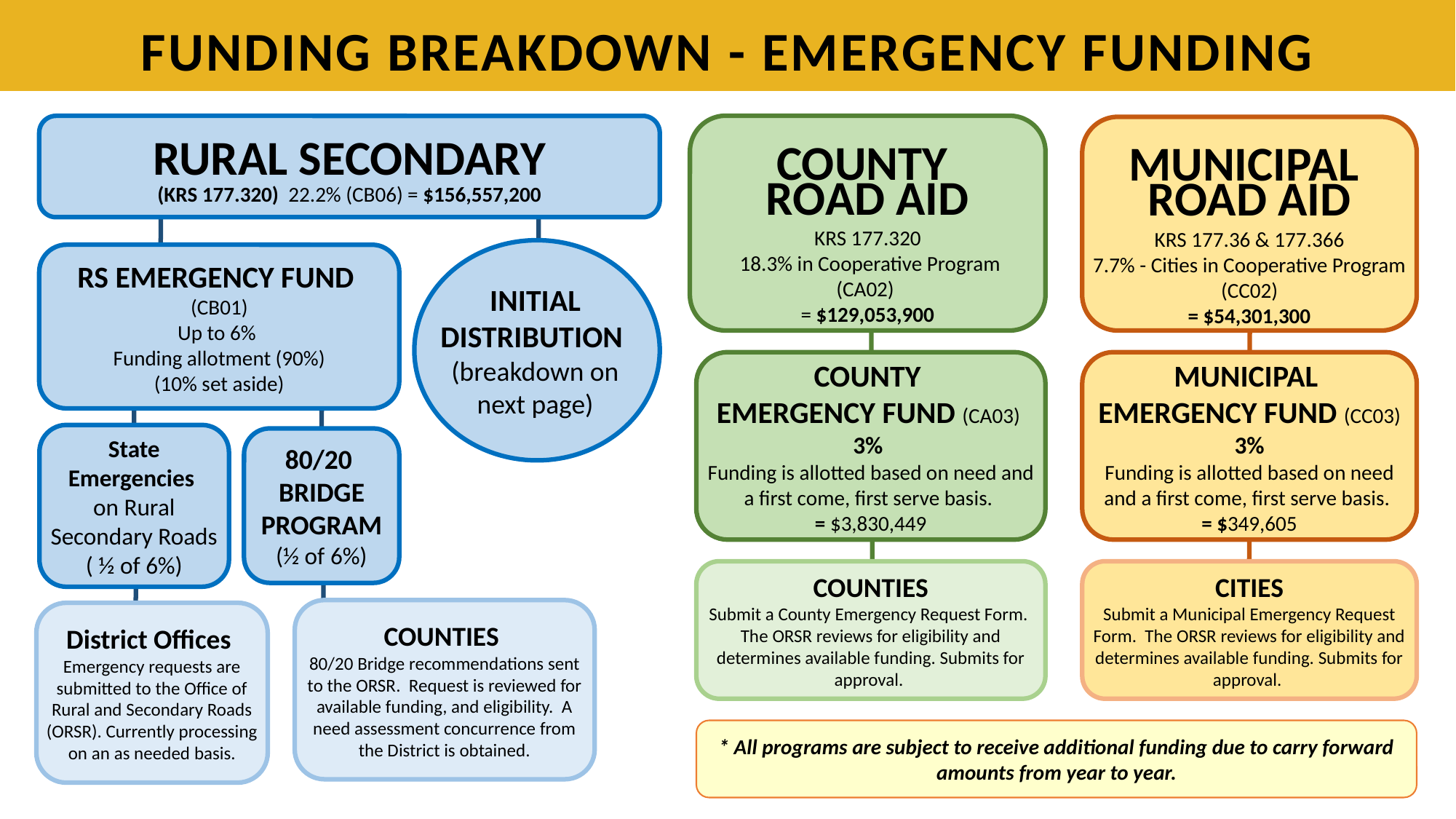

# FUNDING BREAKDOWN - EMERGENCY FUNDING
COUNTY
ROAD AID
KRS 177.320
 18.3% in Cooperative Program (CA02)
= $129,053,900
RURAL SECONDARY
(KRS 177.320)  22.2% (CB06) = $156,557,200
MUNICIPAL
ROAD AID
KRS 177.36 & 177.366
7.7% - Cities in Cooperative Program (CC02)
= $54,301,300

INITIAL DISTRIBUTION
(breakdown on next page)

RS EMERGENCY FUND
(CB01)
Up to 6%
Funding allotment (90%)
(10% set aside)
COUNTY
EMERGENCY FUND (CA03)
3%
Funding is allotted based on need and a first come, first serve basis.
= $3,830,449
MUNICIPAL
EMERGENCY FUND (CC03)
3%
Funding is allotted based on need and a first come, first serve basis.
= $349,605
State Emergencies
on Rural Secondary Roads
( ½ of 6%)
80/20
BRIDGE PROGRAM
(½ of 6%)
COUNTIES
Submit a County Emergency Request Form.  The ORSR reviews for eligibility and determines available funding. Submits for approval.
CITIES
Submit a Municipal Emergency Request Form.  The ORSR reviews for eligibility and determines available funding. Submits for approval.
COUNTIES
80/20 Bridge recommendations sent to the ORSR.  Request is reviewed for available funding, and eligibility.  A need assessment concurrence from the District is obtained.
District Offices
Emergency requests are submitted to the Office of Rural and Secondary Roads (ORSR). Currently processing on an as needed basis.
* All programs are subject to receive additional funding due to carry forward amounts from year to year.